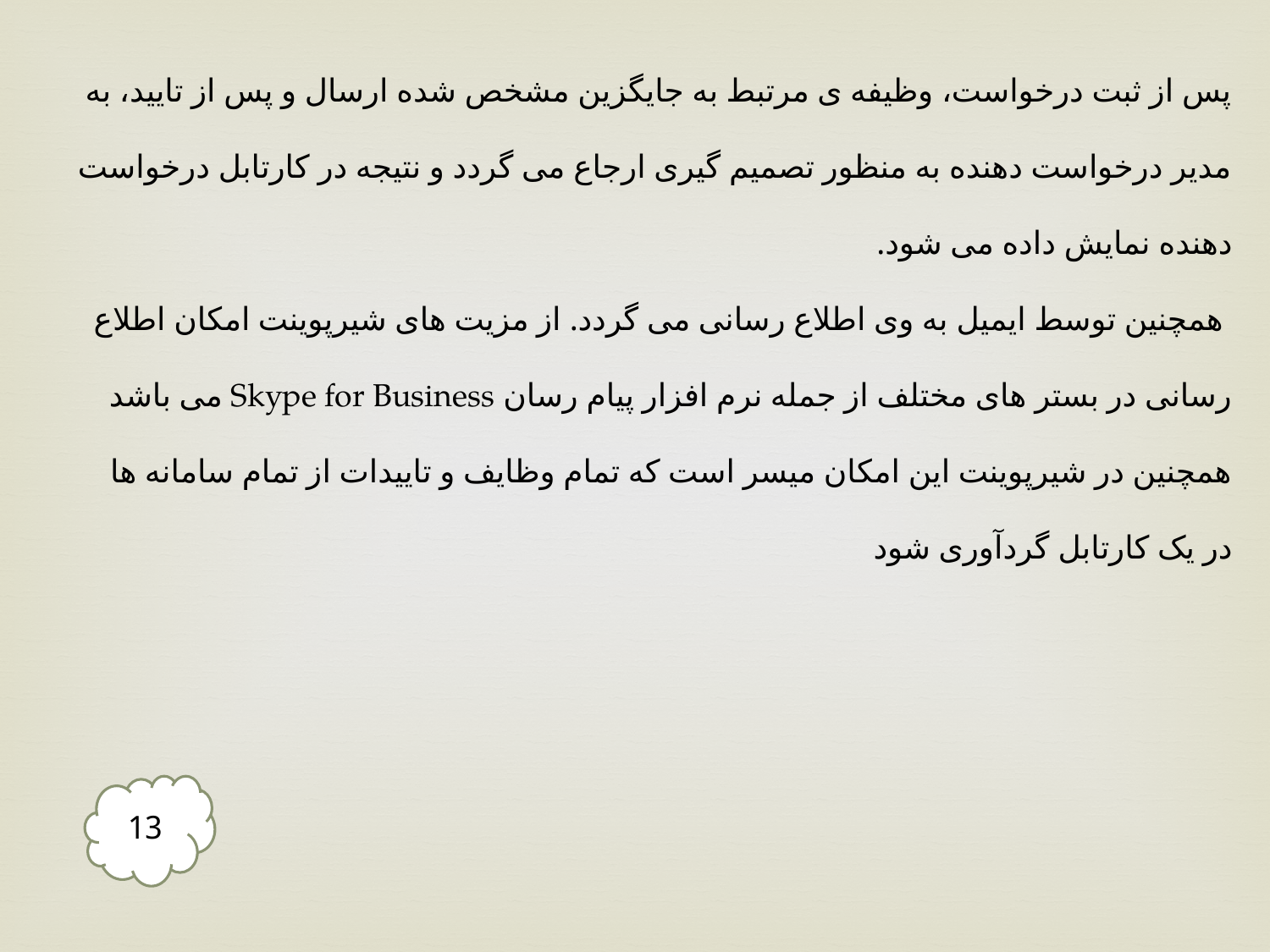

پس از ثبت درخواست، وظیفه ی مرتبط به جایگزین مشخص شده ارسال و پس از تایید، به مدیر درخواست دهنده به منظور تصمیم گیری ارجاع می گردد و نتیجه در کارتابل درخواست دهنده نمایش داده می شود.
 همچنین توسط ایمیل به وی اطلاع رسانی می گردد. از مزیت های شیرپوینت امکان اطلاع رسانی در بستر های مختلف از جمله نرم افزار پیام رسان Skype for Business می باشد
همچنین در شیرپوینت این امکان میسر است که تمام وظایف و تاییدات از تمام سامانه ها در یک کارتابل گردآوری شود